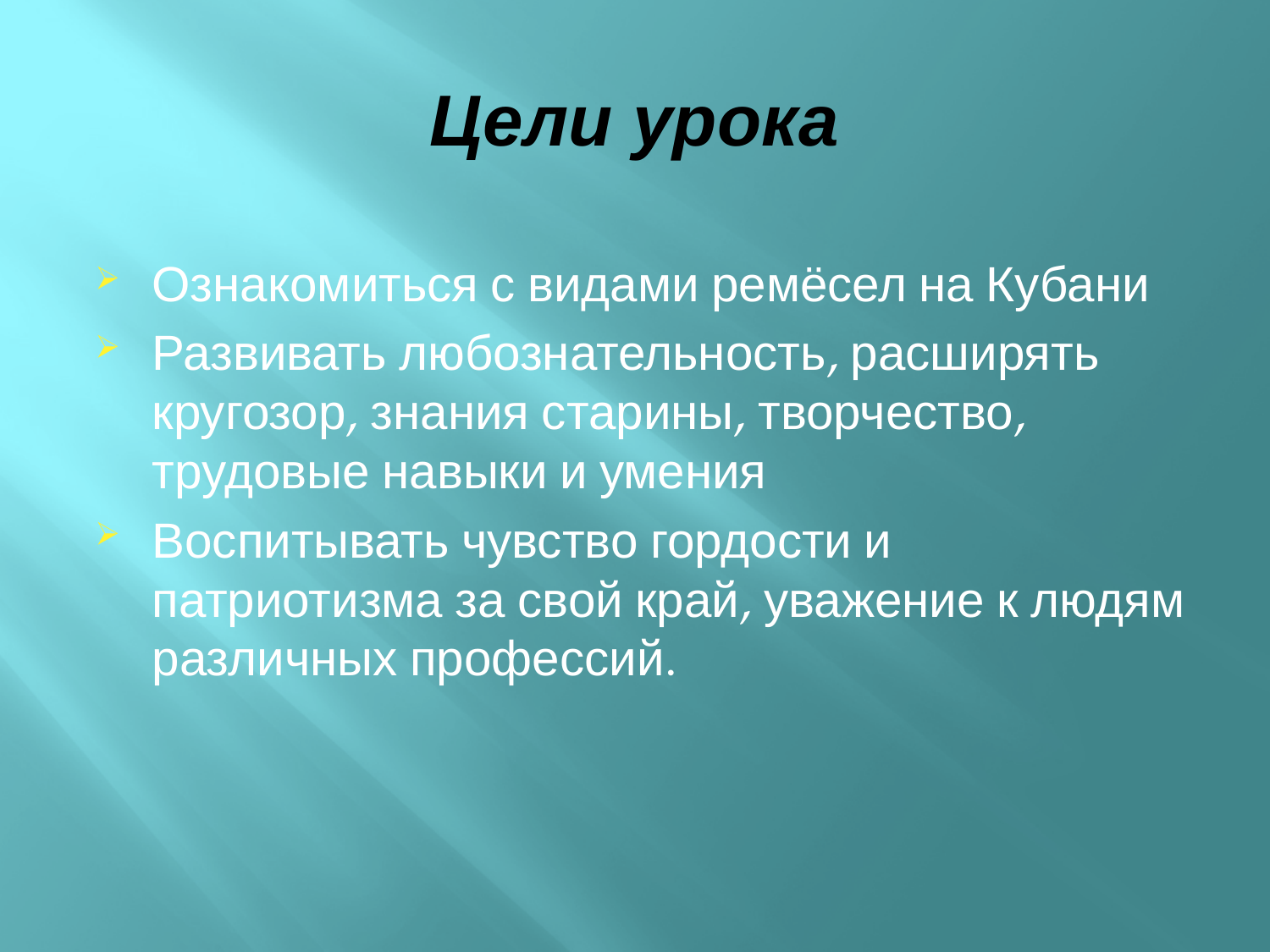

# Цели урока
Ознакомиться с видами ремёсел на Кубани
Развивать любознательность, расширять кругозор, знания старины, творчество, трудовые навыки и умения
Воспитывать чувство гордости и патриотизма за свой край, уважение к людям различных профессий.